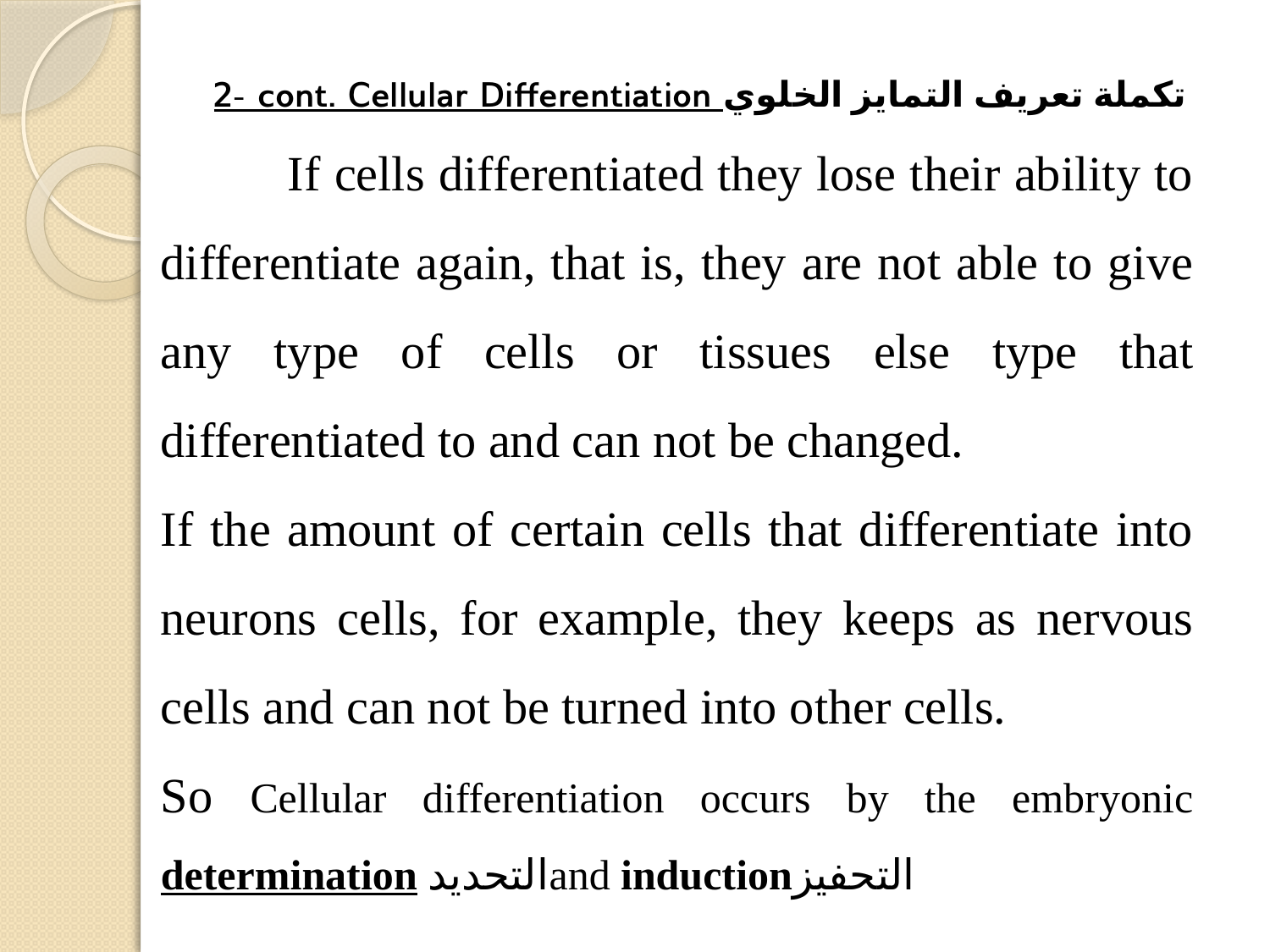

2- cont. Cellular Differentiation تكملة تعريف التمايز الخلوي
	If cells differentiated they lose their ability to differentiate again, that is, they are not able to give any type of cells or tissues else type that differentiated to and can not be changed.
If the amount of certain cells that differentiate into neurons cells, for example, they keeps as nervous cells and can not be turned into other cells.
So Cellular differentiation occurs by the embryonic determination التحديدand inductionالتحفيز